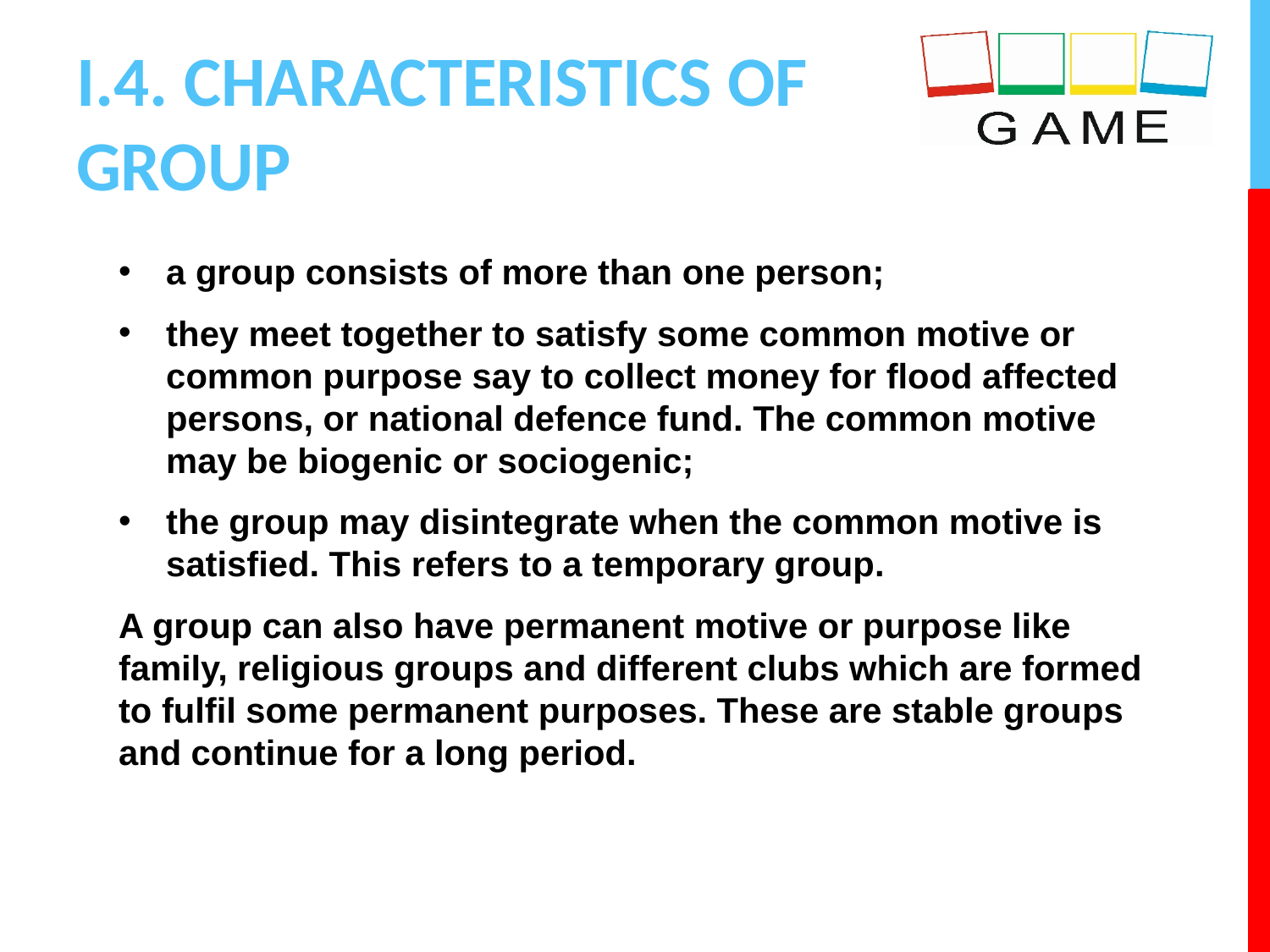

# I.4. CHARACTERISTICS OF GROUP
a group consists of more than one person;
they meet together to satisfy some common motive or common purpose say to collect money for flood affected persons, or national defence fund. The common motive may be biogenic or sociogenic;
the group may disintegrate when the common motive is satisfied. This refers to a temporary group.
A group can also have permanent motive or purpose like family, religious groups and different clubs which are formed to fulfil some permanent purposes. These are stable groups and continue for a long period.